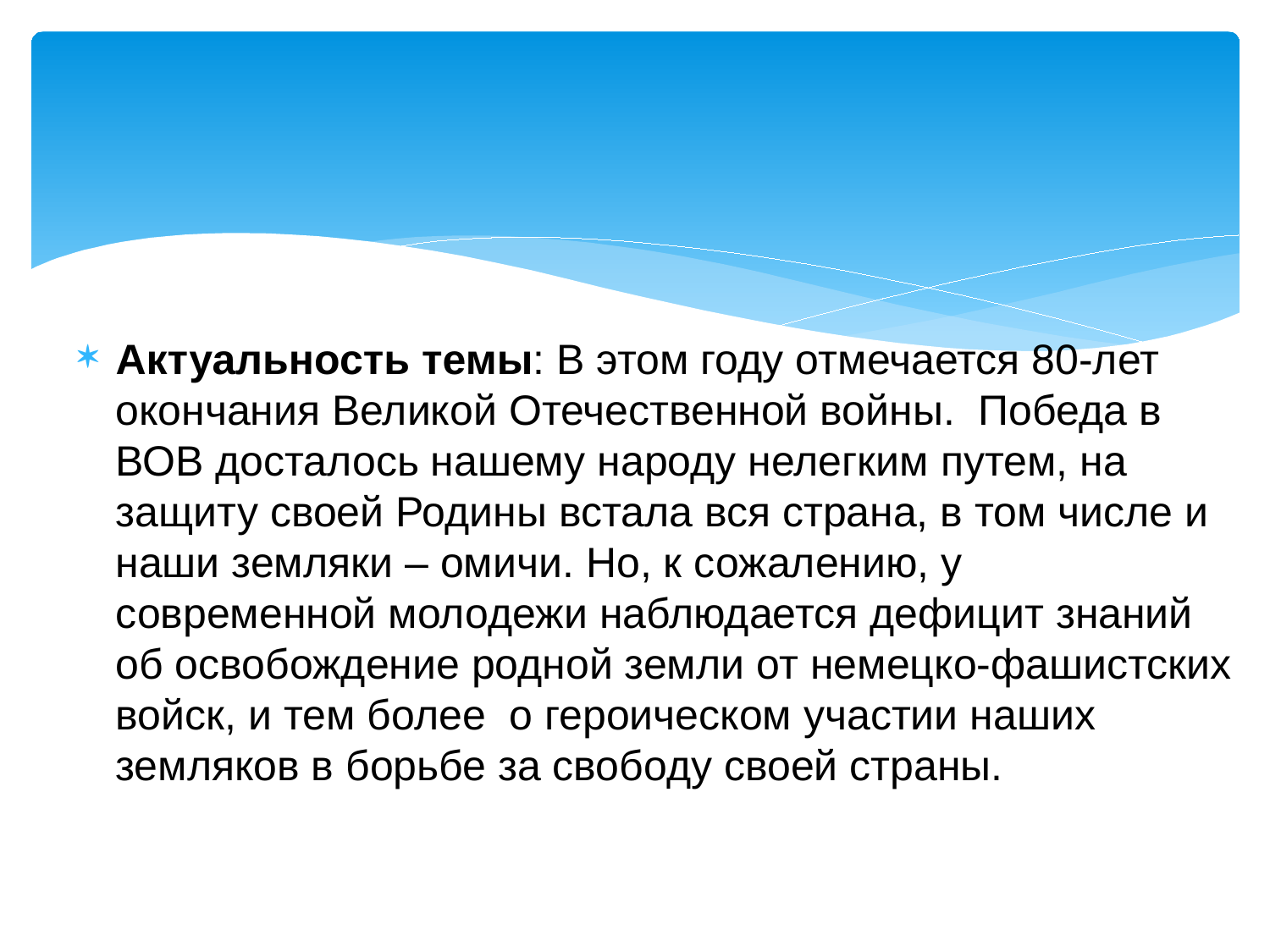

#
Актуальность темы: В этом году отмечается 80-лет окончания Великой Отечественной войны.  Победа в ВОВ досталось нашему народу нелегким путем, на защиту своей Родины встала вся страна, в том числе и наши земляки – омичи. Но, к сожалению, у современной молодежи наблюдается дефицит знаний  об освобождение родной земли от немецко-фашистских войск, и тем более  о героическом участии наших земляков в борьбе за свободу своей страны.